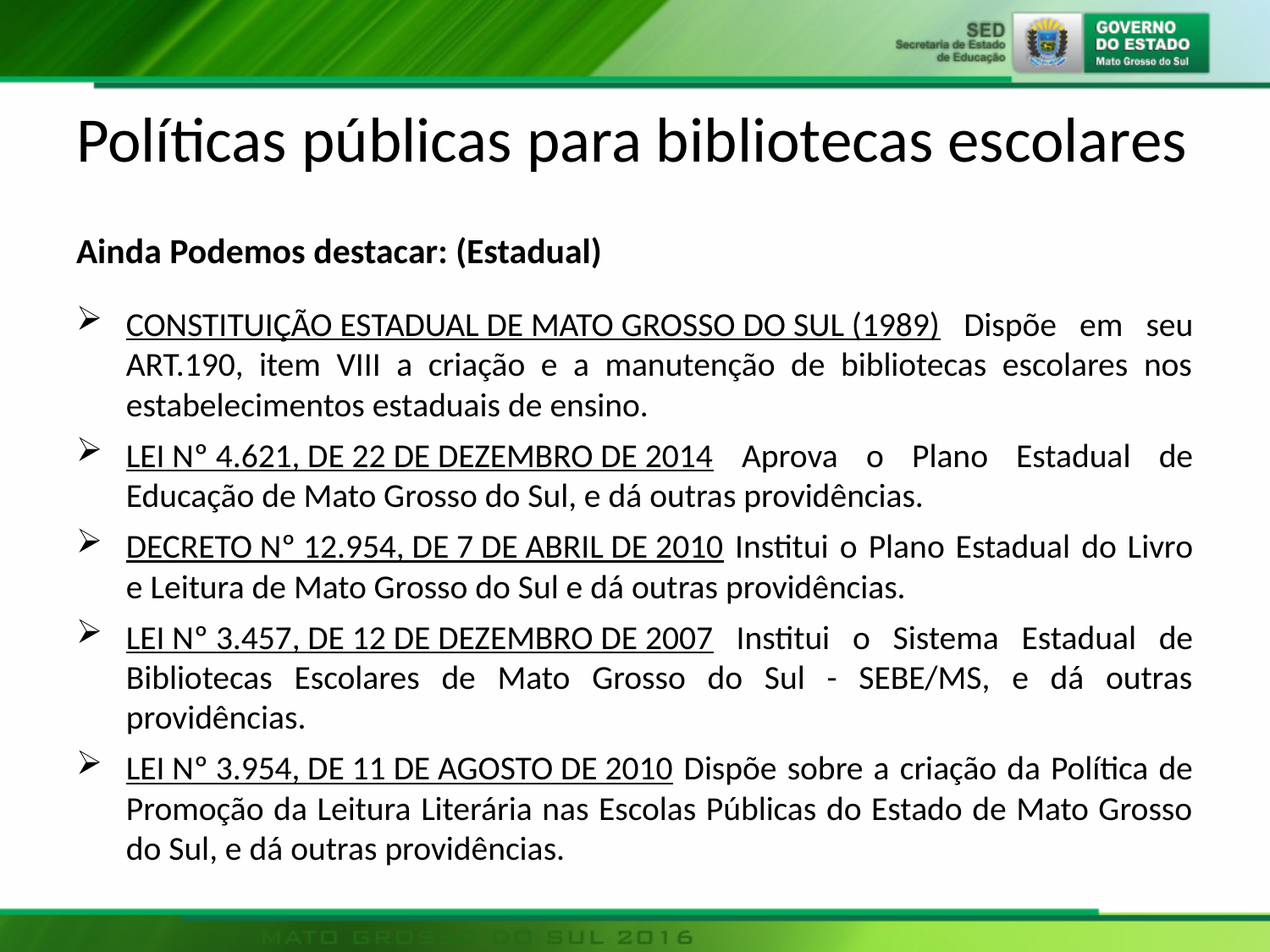

# Políticas públicas para bibliotecas escolares
Ainda Podemos destacar: (Estadual)

CONSTITUIÇÃO ESTADUAL DE MATO GROSSO DO SUL (1989) Dispõe em seu ART.190, item VIII a criação e a manutenção de bibliotecas escolares nos estabelecimentos estaduais de ensino.
LEI Nº 4.621, DE 22 DE DEZEMBRO DE 2014 Aprova o Plano Estadual de Educação de Mato Grosso do Sul, e dá outras providências.
DECRETO Nº 12.954, DE 7 DE ABRIL DE 2010 Institui o Plano Estadual do Livro e Leitura de Mato Grosso do Sul e dá outras providências.
LEI Nº 3.457, DE 12 DE DEZEMBRO DE 2007 Institui o Sistema Estadual de Bibliotecas Escolares de Mato Grosso do Sul - SEBE/MS, e dá outras providências.
LEI Nº 3.954, DE 11 DE AGOSTO DE 2010 Dispõe sobre a criação da Política de Promoção da Leitura Literária nas Escolas Públicas do Estado de Mato Grosso do Sul, e dá outras providências.